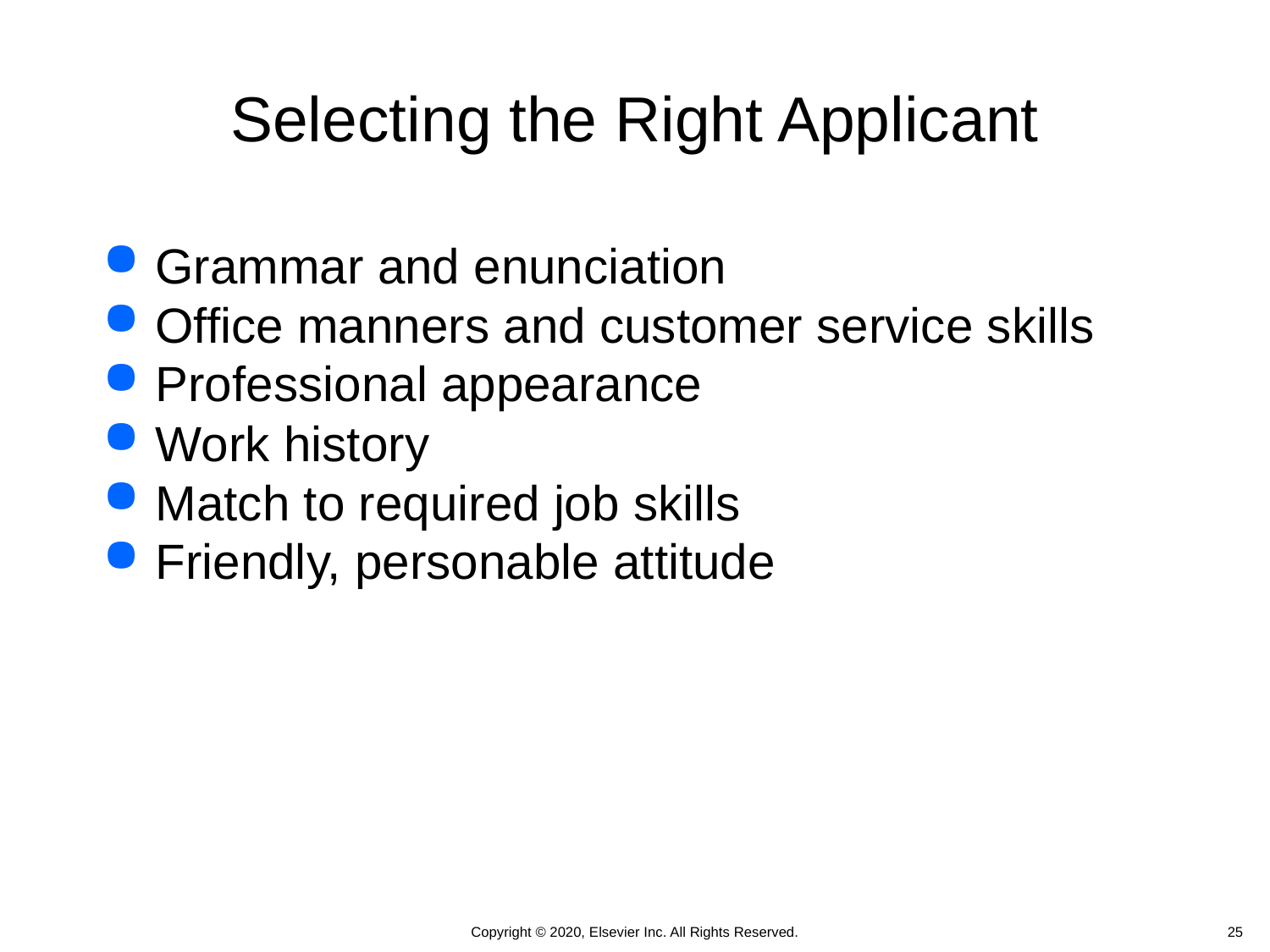

# Selecting the Right Applicant
Grammar and enunciation
Office manners and customer service skills
Professional appearance
Work history
Match to required job skills
Friendly, personable attitude
 25